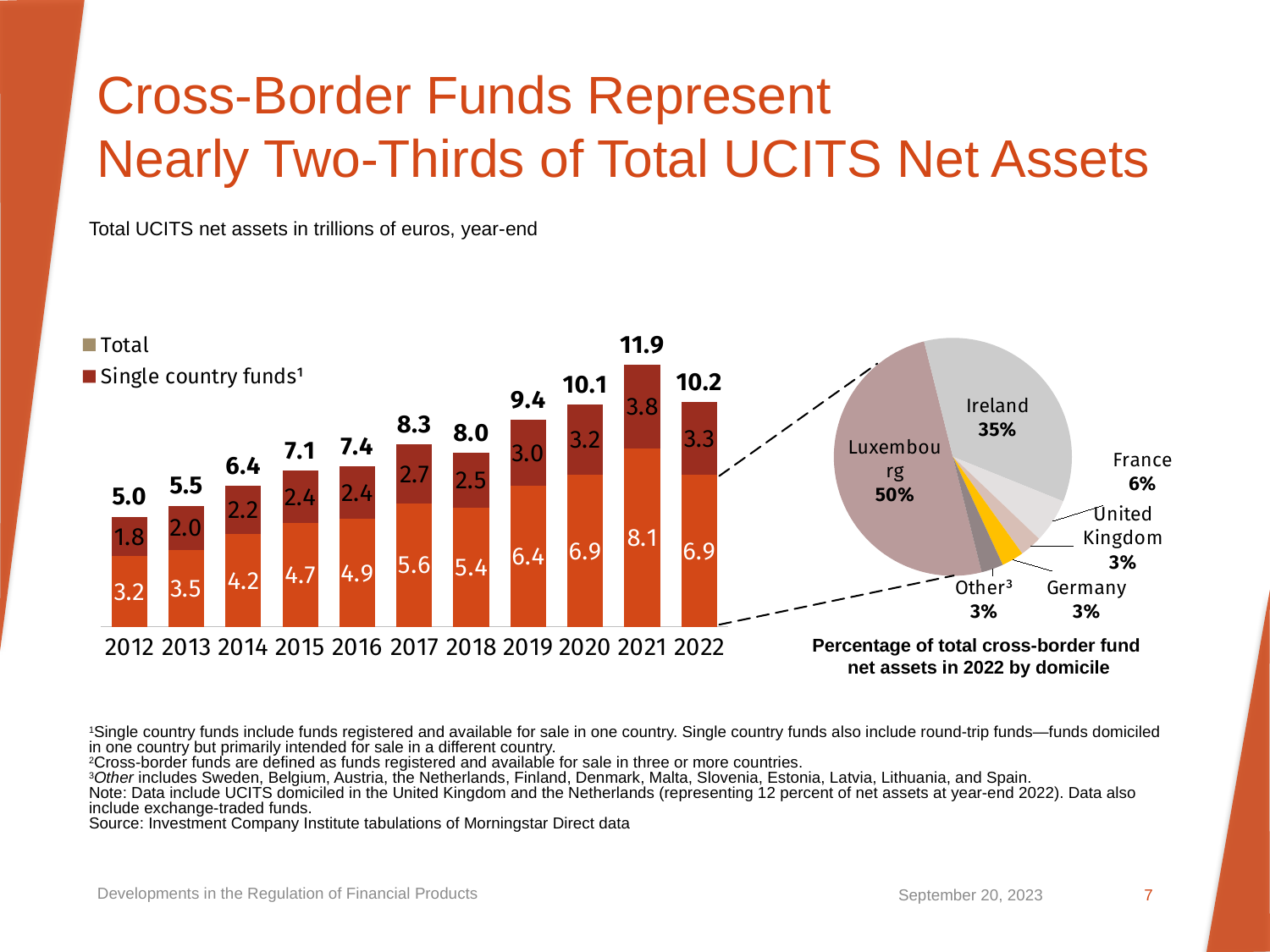

# Cross-Border Funds Represent Nearly Two-Thirds of Total UCITS Net Assets
Total UCITS net assets in trillions of euros, year-end

### Chart

| Category | Share of total cross-border net assets |
|---|---|
| Luxembourg | 0.5 |
| Ireland | 0.35 |
| France | 0.06 |
| United Kingdom | 0.03 |
| Germany | 0.03 |
| Other³ | 0.03 |

### Chart

| Category | Cross-border funds² | Single country funds¹ | Total |
|---|---|---|---|
| 2012 | 3.2 | 1.8 | 5.0 |
| 2013 | 3.5 | 2.0 | 5.5 |
| 2014 | 4.2 | 2.2 | 6.4 |
| 2015 | 4.7 | 2.4 | 7.1 |
| 2016 | 4.9 | 2.4 | 7.4 |
| 2017 | 5.6 | 2.7 | 8.3 |
| 2018 | 5.4 | 2.5 | 8.0 |
| 2019 | 6.4 | 3.0 | 9.4 |
| 2020 | 6.9 | 3.2 | 10.1 |
| 2021 | 8.1 | 3.8 | 11.9 |
| 2022 | 6.9 | 3.3 | 10.2 |
Percentage of total cross-border fund
 net assets in 2022 by domicile
1Single country funds include funds registered and available for sale in one country. Single country funds also include round-trip funds—funds domiciled in one country but primarily intended for sale in a different country.
2Cross-border funds are defined as funds registered and available for sale in three or more countries.
3Other includes Sweden, Belgium, Austria, the Netherlands, Finland, Denmark, Malta, Slovenia, Estonia, Latvia, Lithuania, and Spain.
Note: Data include UCITS domiciled in the United Kingdom and the Netherlands (representing 12 percent of net assets at year-end 2022). Data also include exchange-traded funds.
Source: Investment Company Institute tabulations of Morningstar Direct data
Developments in the Regulation of Financial Products
September 20, 2023
7